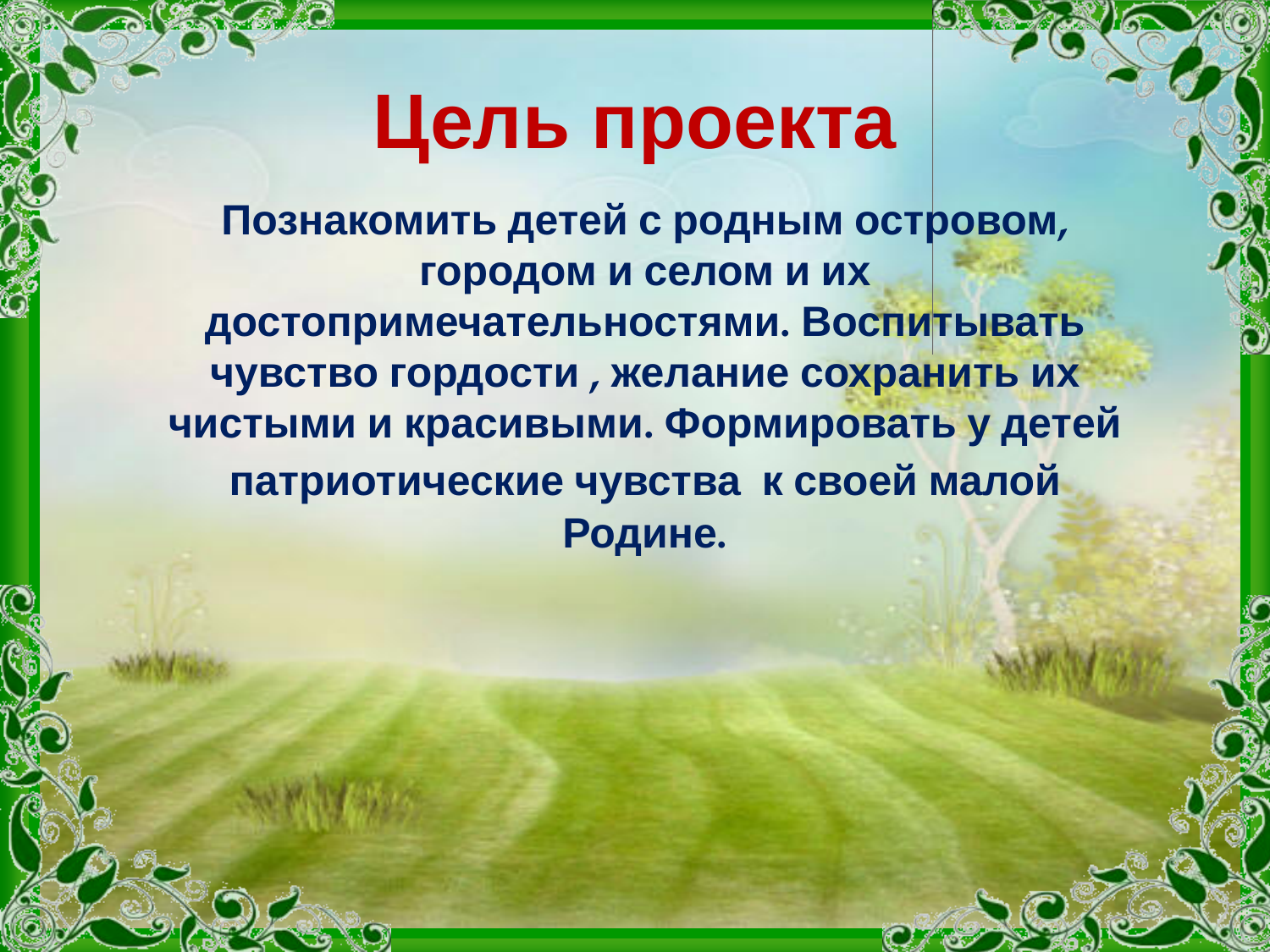

# Цель проекта
Познакомить детей с родным островом, городом и селом и их достопримечательностями. Воспитывать чувство гордости , желание сохранить их чистыми и красивыми. Формировать у детей патриотические чувства  к своей малой Родине.